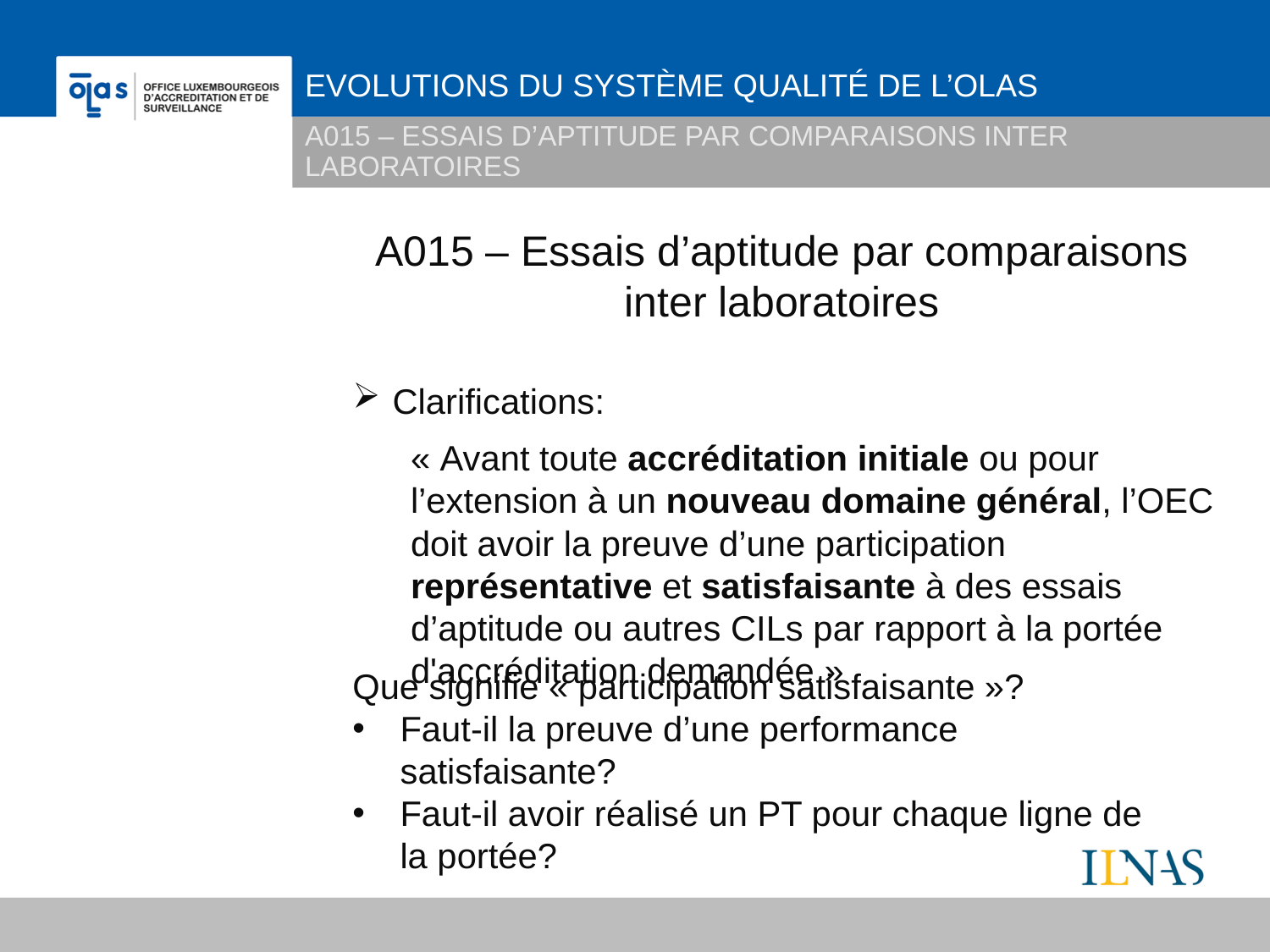

# Evolutions du système qualité de l’OLAS
A015 – Essais d’aptitude par comparaisons inter laboratoires
A015 – Essais d’aptitude par comparaisons inter laboratoires
Clarifications:
« Avant toute accréditation initiale ou pour l’extension à un nouveau domaine général, l’OEC doit avoir la preuve d’une participation représentative et satisfaisante à des essais d’aptitude ou autres CILs par rapport à la portée d'accréditation demandée »
Que signifie « participation satisfaisante »?
Faut-il la preuve d’une performance satisfaisante?
Faut-il avoir réalisé un PT pour chaque ligne de la portée?